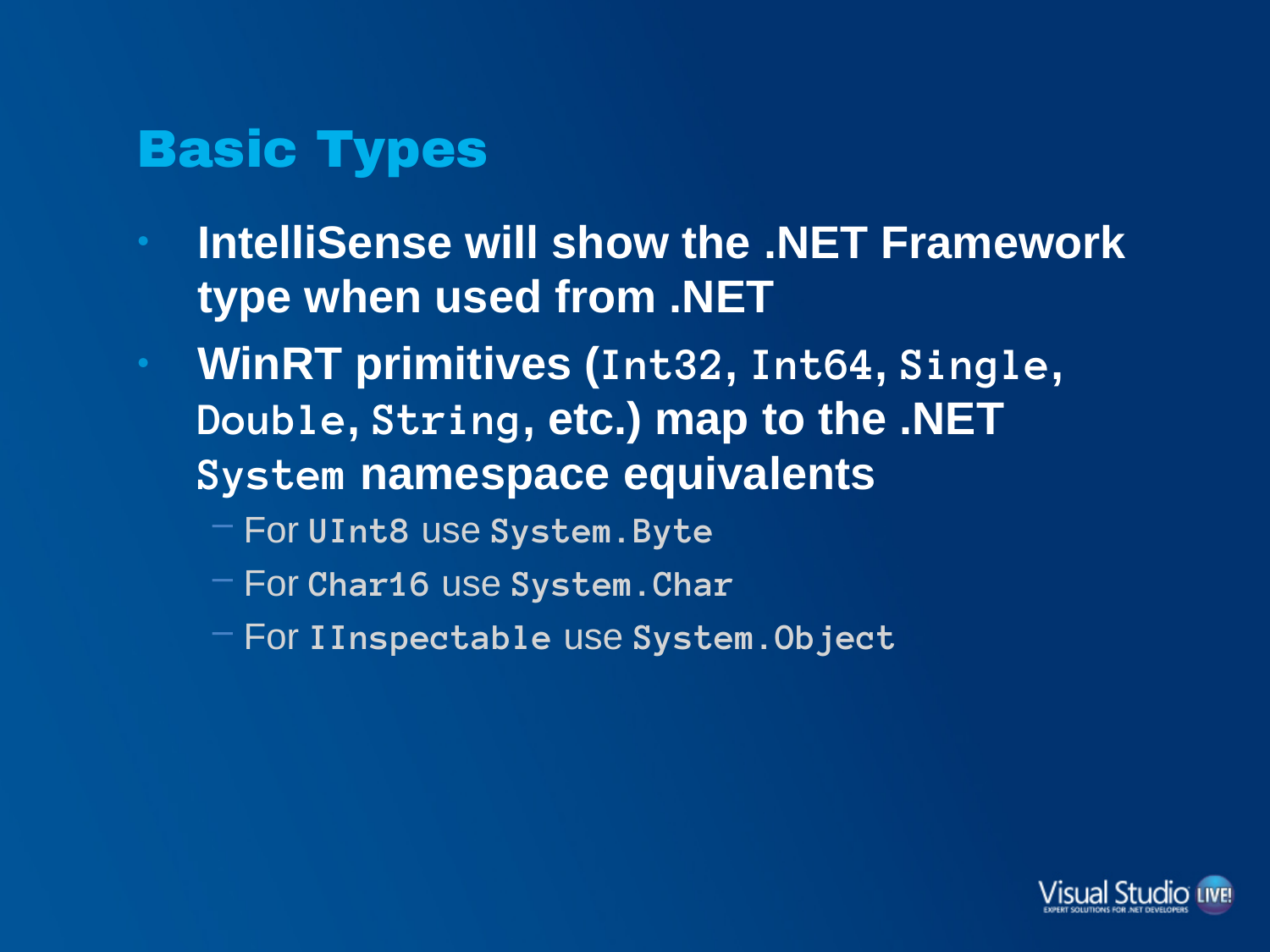

# Basic Types
IntelliSense will show the .NET Framework type when used from .NET
WinRT primitives (Int32, Int64, Single, Double, String, etc.) map to the .NET System namespace equivalents
For UInt8 use System.Byte
For Char16 use System.Char
For IInspectable use System.Object